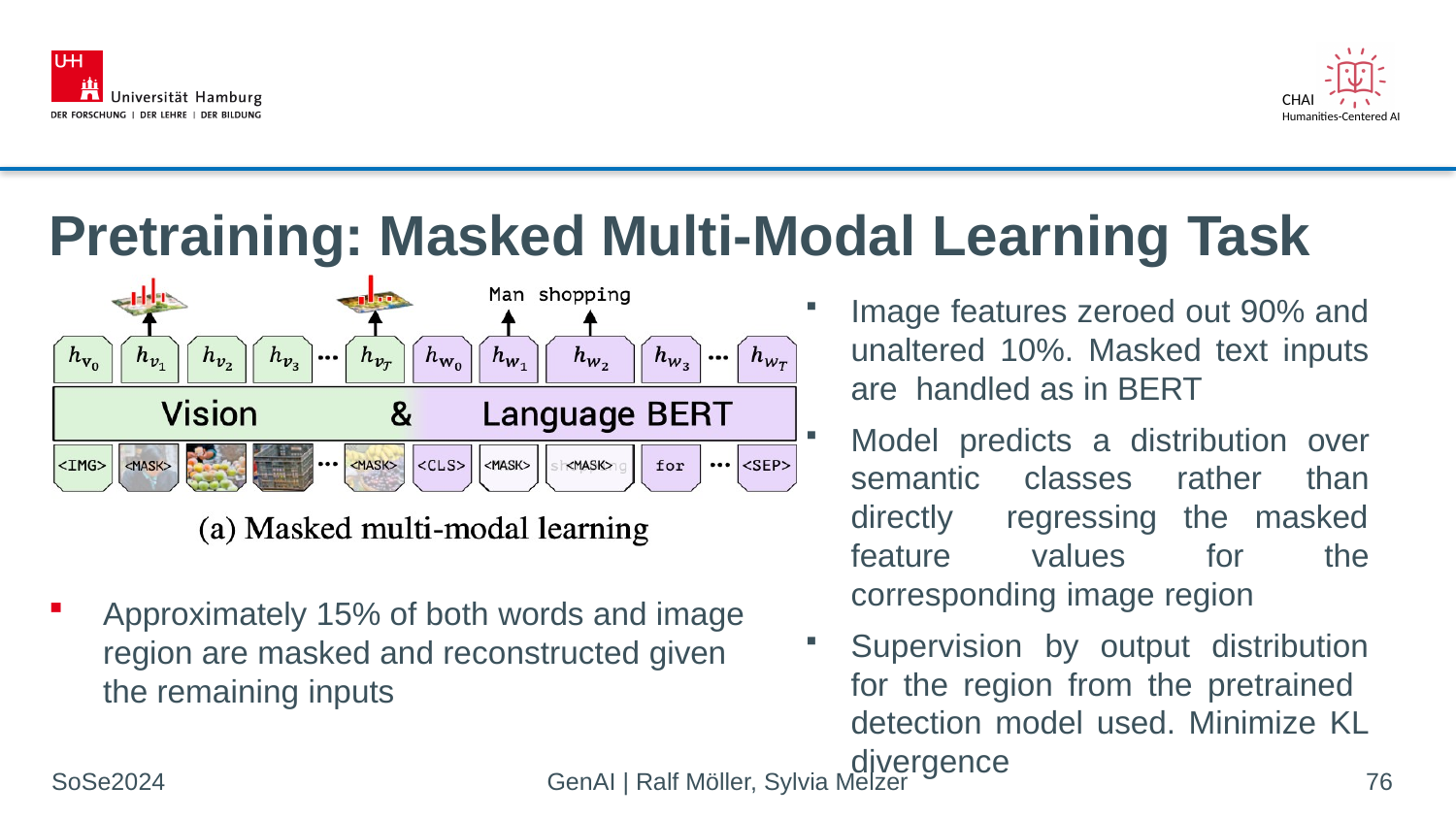

# Pretraining: Masked Multi-Modal Learning Task

Image features zeroed out 90% and unaltered 10%. Masked text inputs are  handled as in BERT
Model predicts a distribution over semantic classes rather than directly  regressing the masked feature values for the corresponding image region
Supervision by output distribution for the region from the pretrained  detection model used. Minimize KL divergence

Approximately 15% of both words and image region are masked and reconstructed given the remaining inputs
SoSe2024
GenAI | Ralf Möller, Sylvia Melzer
76